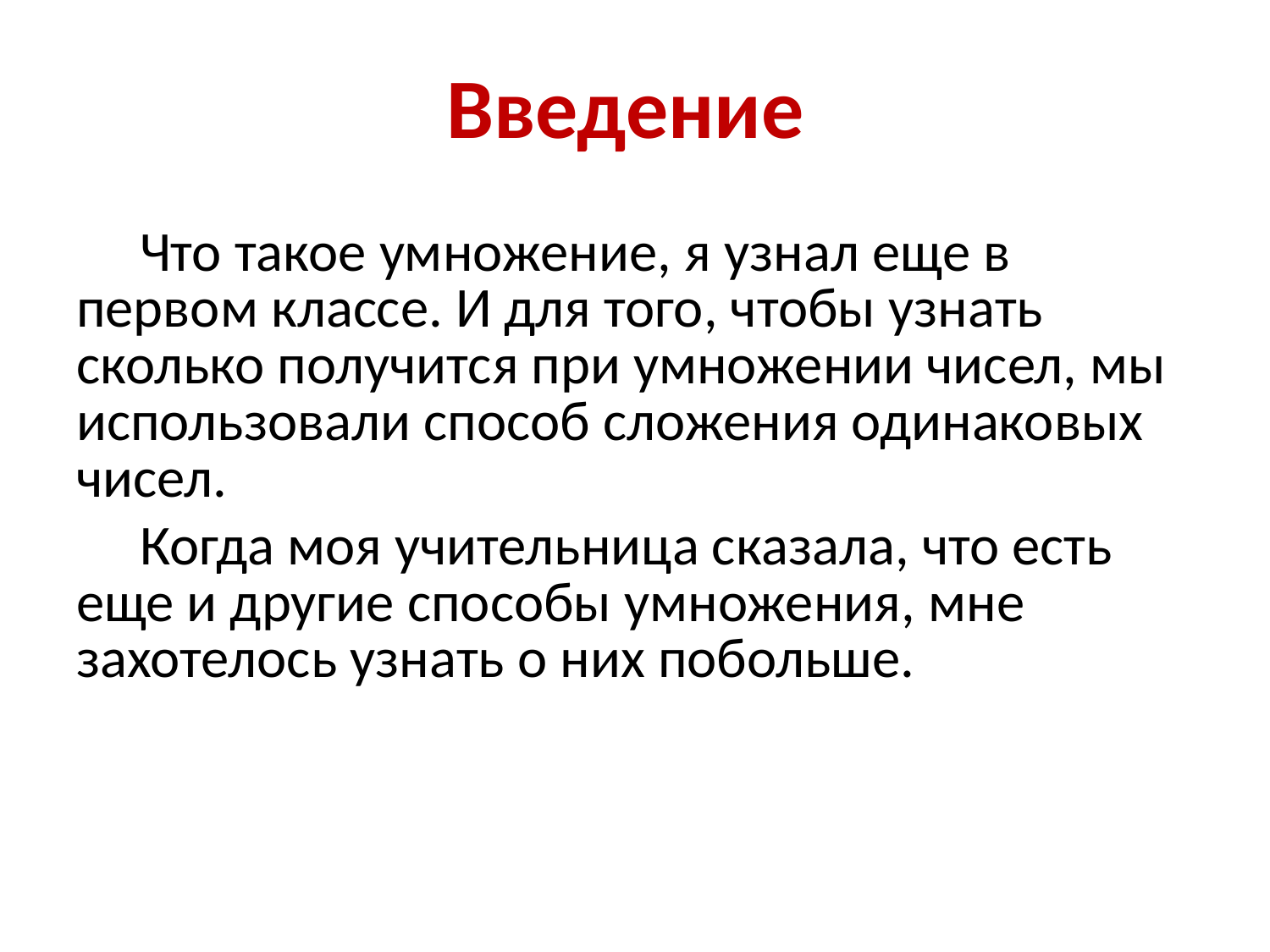

# Введение
     Что такое умножение, я узнал еще в первом классе. И для того, чтобы узнать сколько получится при умножении чисел, мы использовали способ сложения одинаковых чисел.
     Когда моя учительница сказала, что есть еще и другие способы умножения, мне захотелось узнать о них побольше.